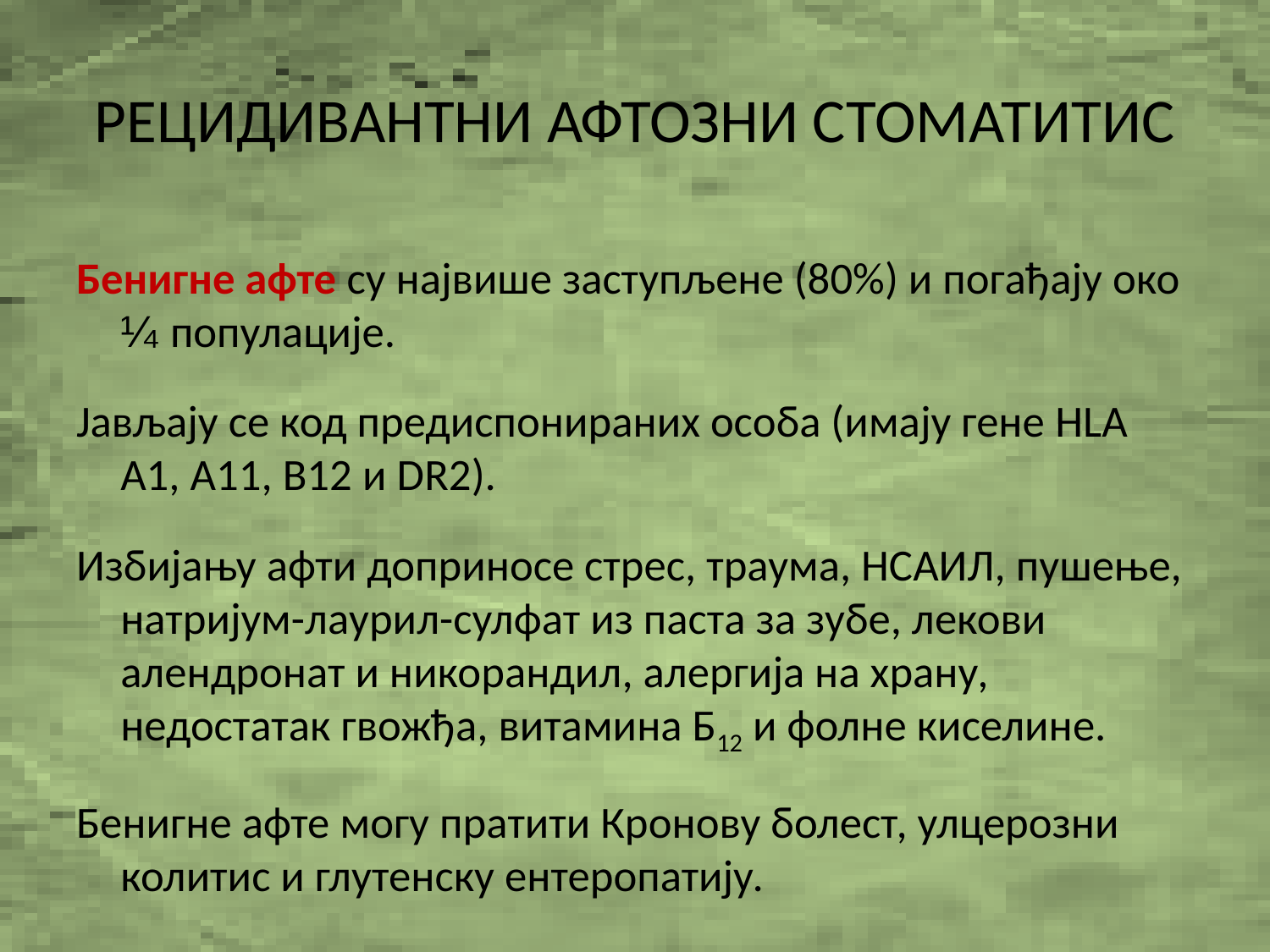

# РЕЦИДИВАНТНИ АФТОЗНИ СТОМАТИТИС
Бенигне афте су највише заступљене (80%) и погађају око ¼ популације.

Јављају се код предиспонираних особа (имају гене HLA A1, A11, B12 и DR2).

Избијању афти доприносе стрес, траума, НСАИЛ, пушење, натријум-лаурил-сулфат из паста за зубе, лекови алендронат и никорандил, алергија на храну, недостатак гвожђа, витамина Б12 и фолне киселине.

Бенигне афте могу пратити Кронову болест, улцерозни колитис и глутенску ентеропатију.